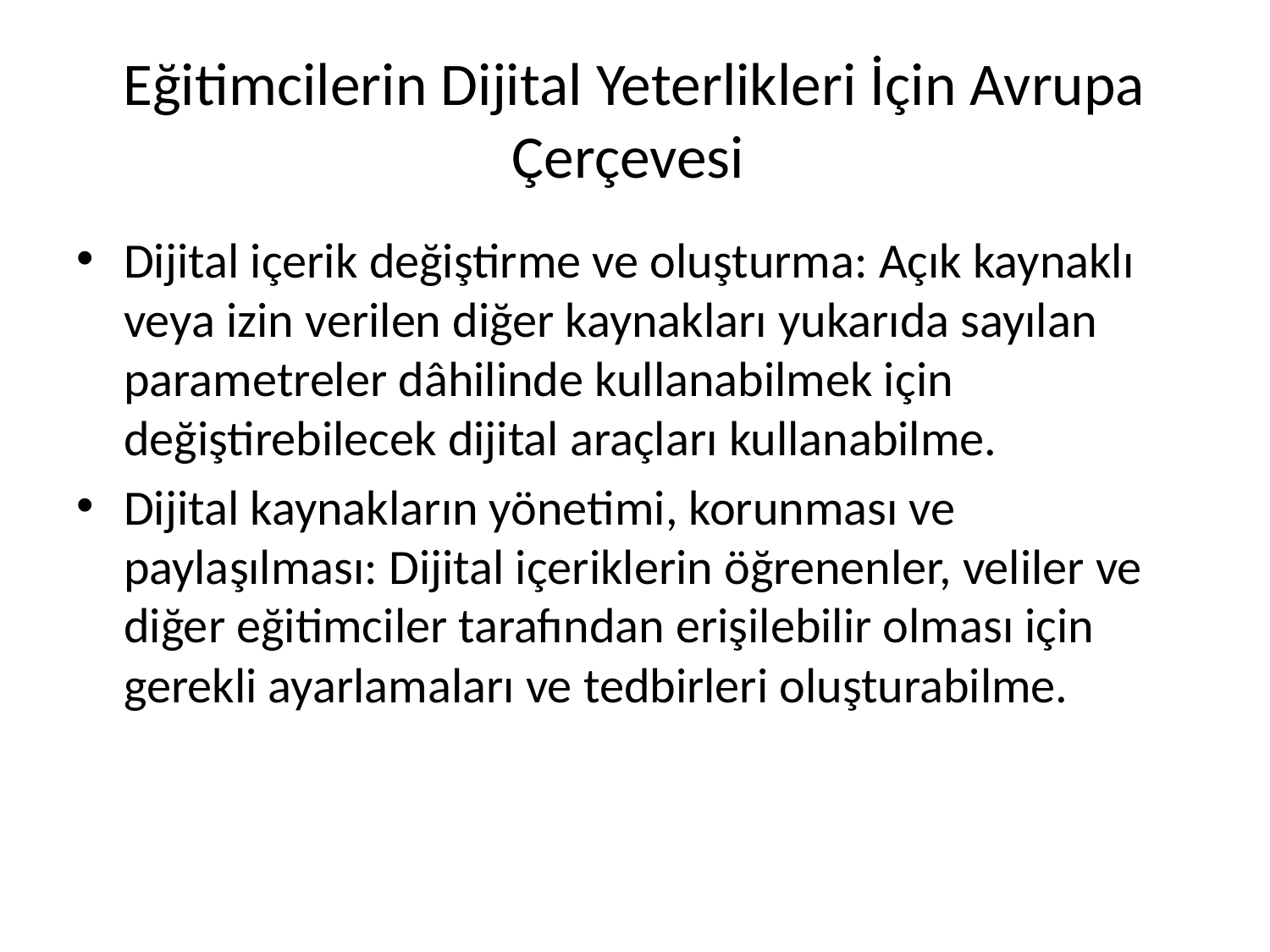

# Eğitimcilerin Dijital Yeterlikleri İçin Avrupa Çerçevesi
Dijital içerik değiştirme ve oluşturma: Açık kaynaklı veya izin verilen diğer kaynakları yukarıda sayılan parametreler dâhilinde kullanabilmek için değiştirebilecek dijital araçları kullanabilme.
Dijital kaynakların yönetimi, korunması ve paylaşılması: Dijital içeriklerin öğrenenler, veliler ve diğer eğitimciler tarafından erişilebilir olması için gerekli ayarlamaları ve tedbirleri oluşturabilme.